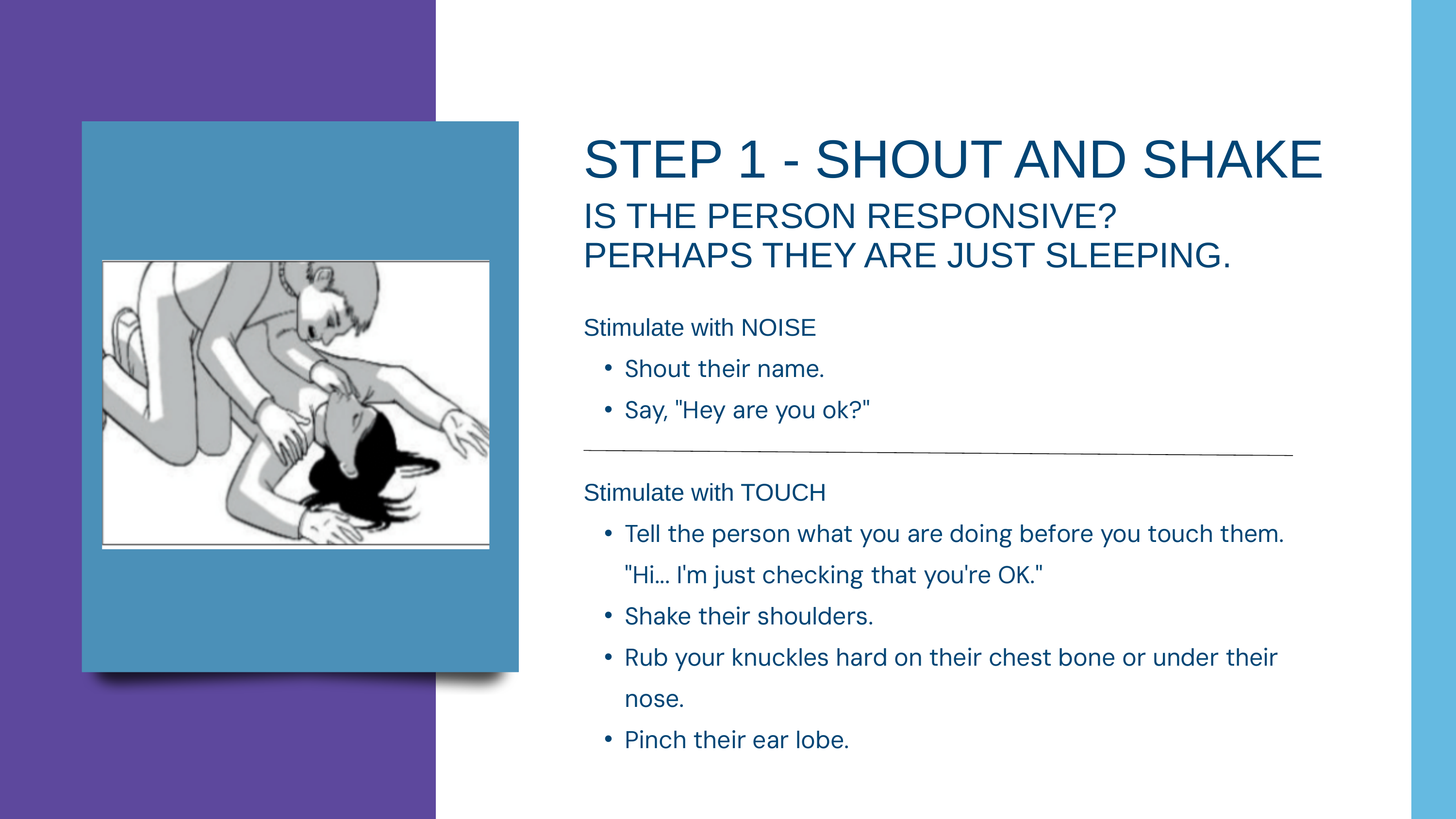

STEP 1 - SHOUT AND SHAKE

IS THE PERSON RESPONSIVE?
PERHAPS THEY ARE JUST SLEEPING.

Stimulate with NOISE
Shout their name.
Say, "Hey are you ok?"

Stimulate with TOUCH
Tell the person what you are doing before you touch them. "Hi... I'm just checking that you're OK."
Shake their shoulders.
Rub your knuckles hard on their chest bone or under their nose.
Pinch their ear lobe.